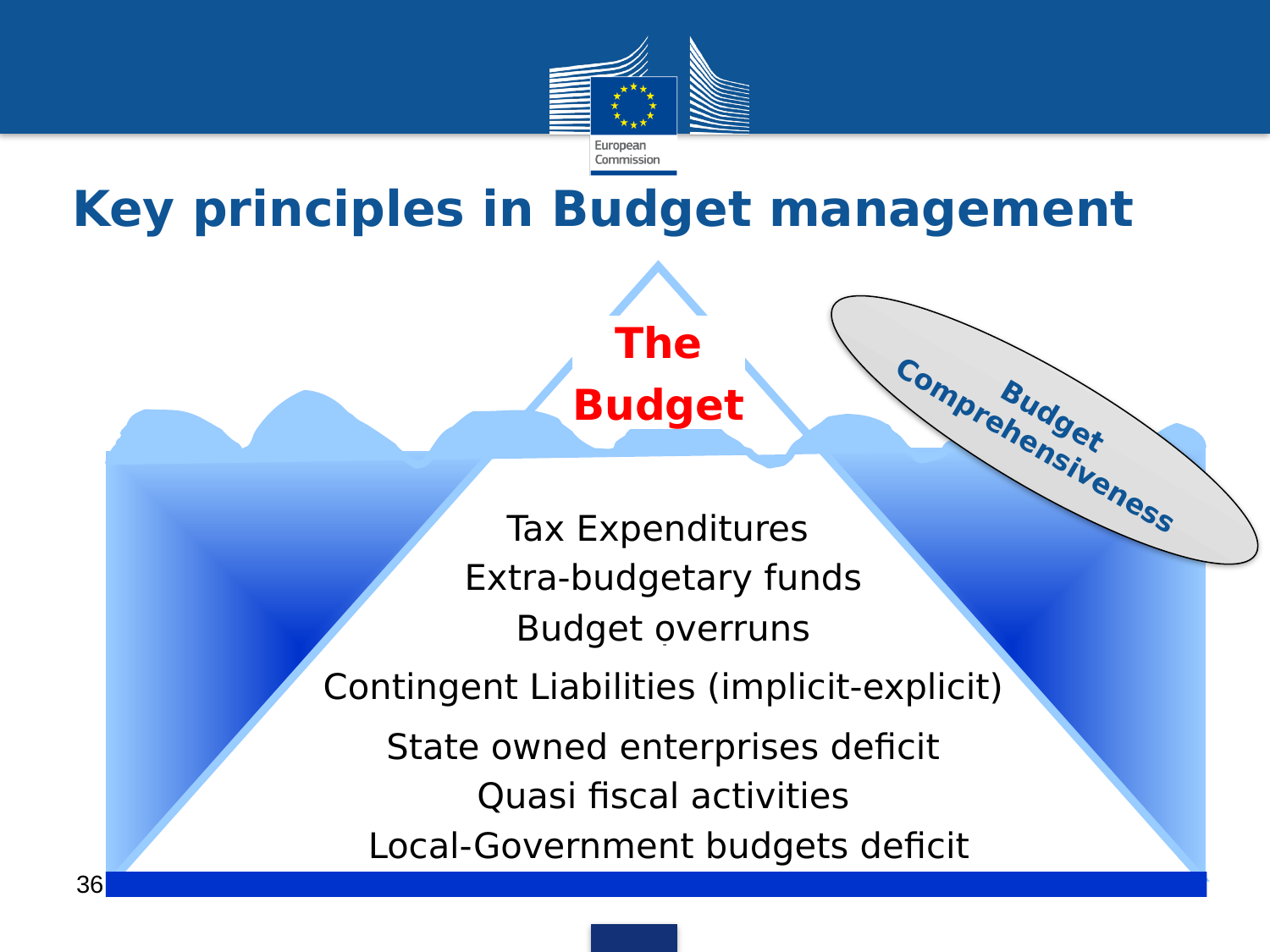

# Key principles in Budget management

The
Budget
Budget Comprehensiveness

Tax Expenditures
Extra-budgetary funds
Budget overruns
-
Contingent Liabilities (implicit-explicit)
State owned enterprises deficit
Quasi fiscal activities
 Local-Government budgets deficit
36